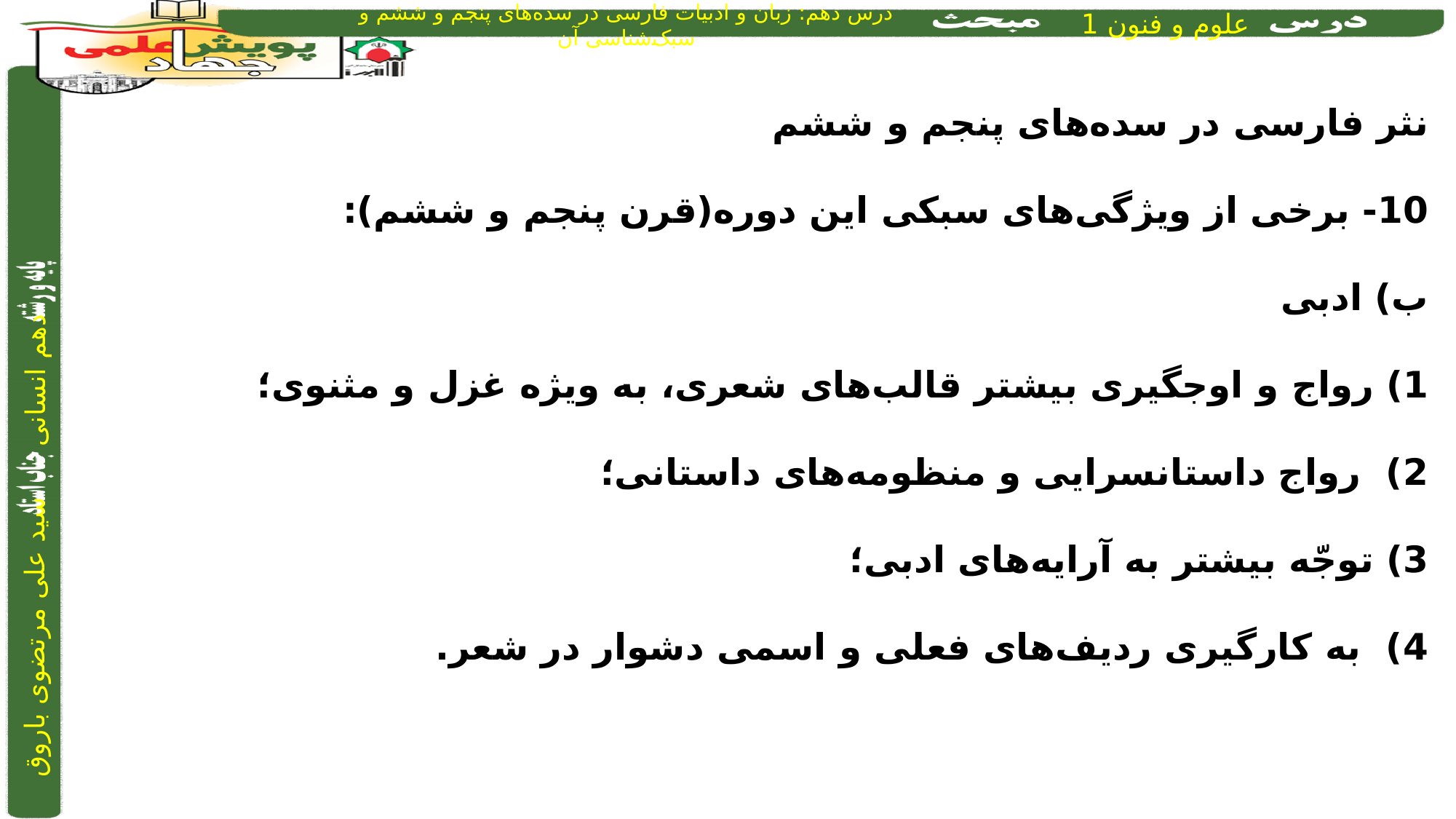

نثر فارسی در سده‌های پنجم و ششم
10- برخی از ویژگی‌های سبکی این دوره(قرن پنجم و ششم):
ب) ادبی
1) رواج و اوجگیری بیشتر قالب‌های شعری، به ویژه غزل و مثنوی؛
2)  رواج داستانسرایی و منظومه‌های داستانی؛
3) توجّه بیشتر به آرایه‌های ادبی؛
4)  به کارگیری ردیف‌های فعلی و اسمی دشوار در شعر.